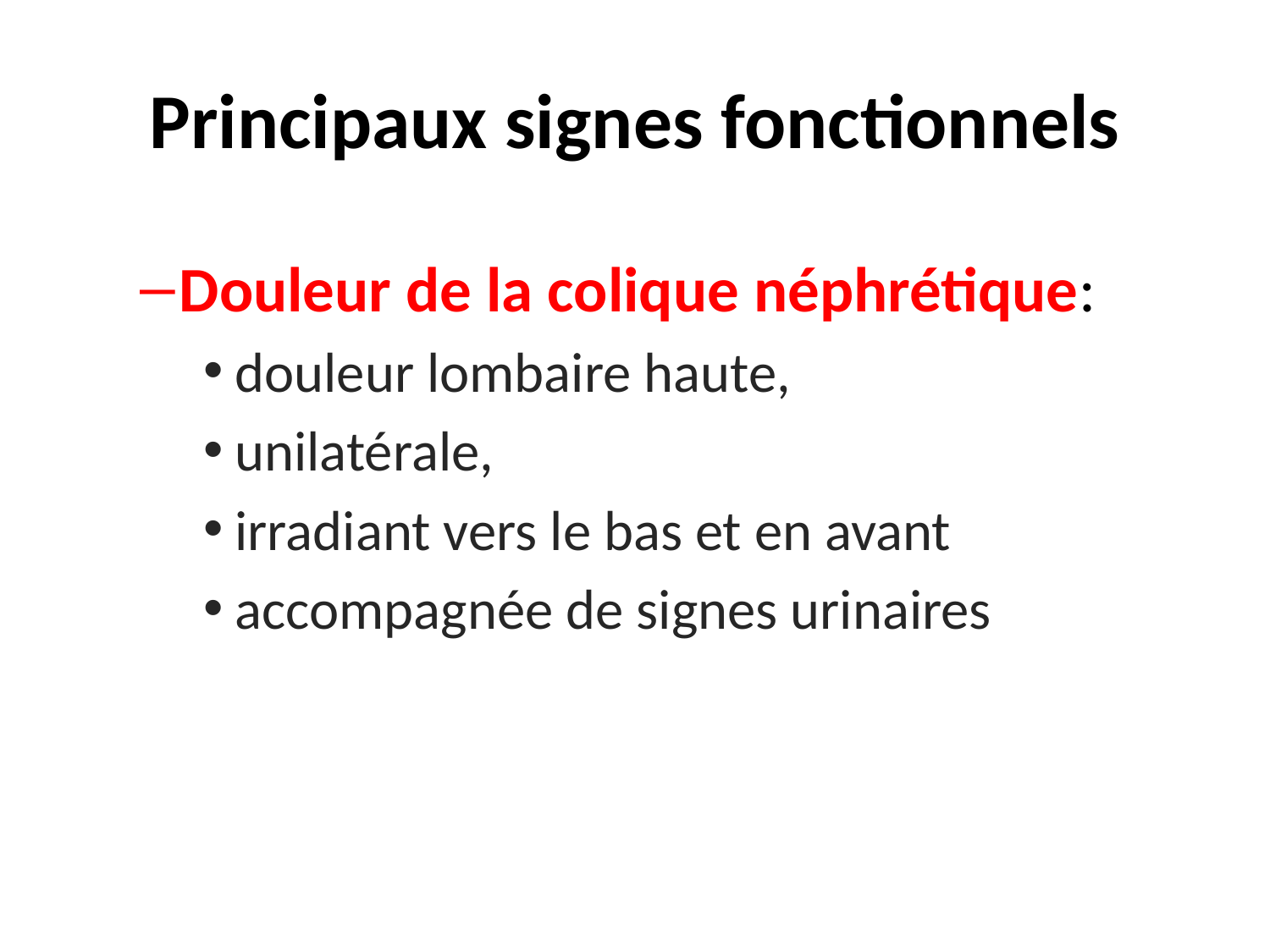

# Principaux signes fonctionnels
Douleur de la colique néphrétique:
douleur lombaire haute,
unilatérale,
irradiant vers le bas et en avant
accompagnée de signes urinaires